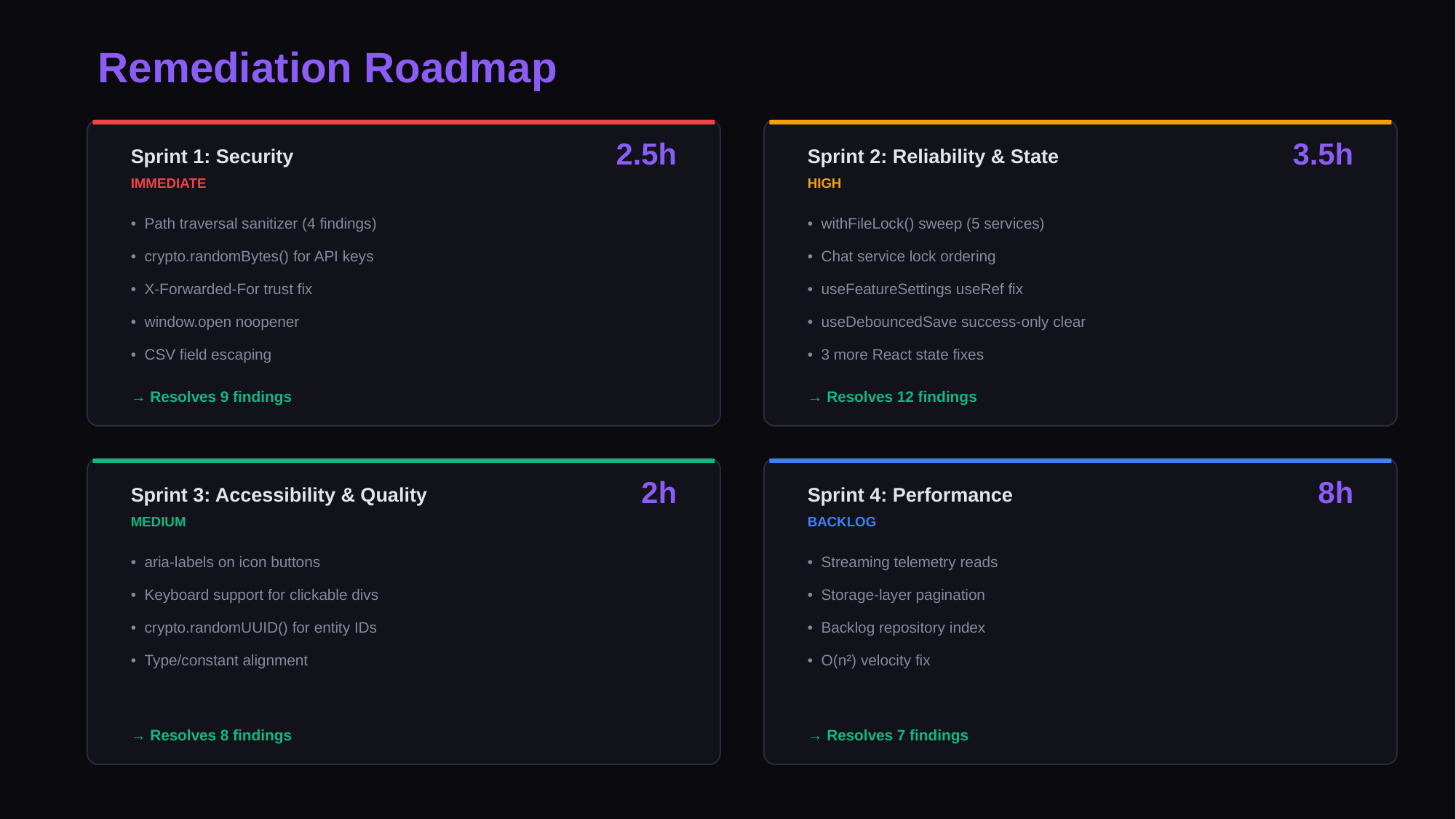

Remediation Roadmap

2.5h
3.5h
Sprint 1: Security
Sprint 2: Reliability & State
IMMEDIATE
HIGH
•  Path traversal sanitizer (4 findings)
•  withFileLock() sweep (5 services)
•  crypto.randomBytes() for API keys
•  Chat service lock ordering
•  X-Forwarded-For trust fix
•  useFeatureSettings useRef fix
•  window.open noopener
•  useDebouncedSave success-only clear
•  CSV field escaping
•  3 more React state fixes
→ Resolves 9 findings
→ Resolves 12 findings

2h
8h
Sprint 3: Accessibility & Quality
Sprint 4: Performance
MEDIUM
BACKLOG
•  aria-labels on icon buttons
•  Streaming telemetry reads
•  Keyboard support for clickable divs
•  Storage-layer pagination
•  crypto.randomUUID() for entity IDs
•  Backlog repository index
•  Type/constant alignment
•  O(n²) velocity fix
→ Resolves 8 findings
→ Resolves 7 findings